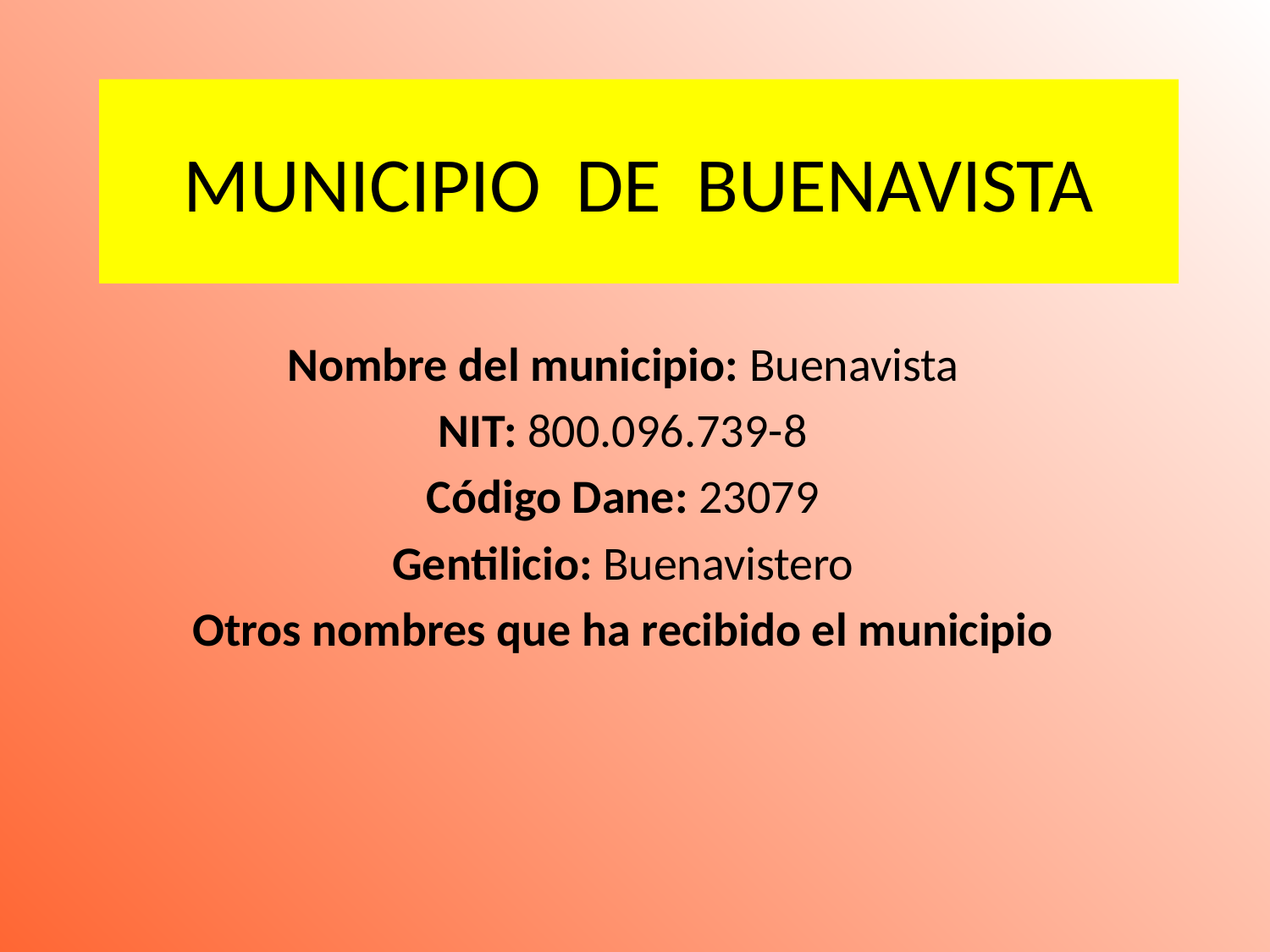

# MUNICIPIO  DE  BUENAVISTA
Nombre del municipio: Buenavista
NIT: 800.096.739-8
Código Dane: 23079
Gentilicio: Buenavistero
Otros nombres que ha recibido el municipio